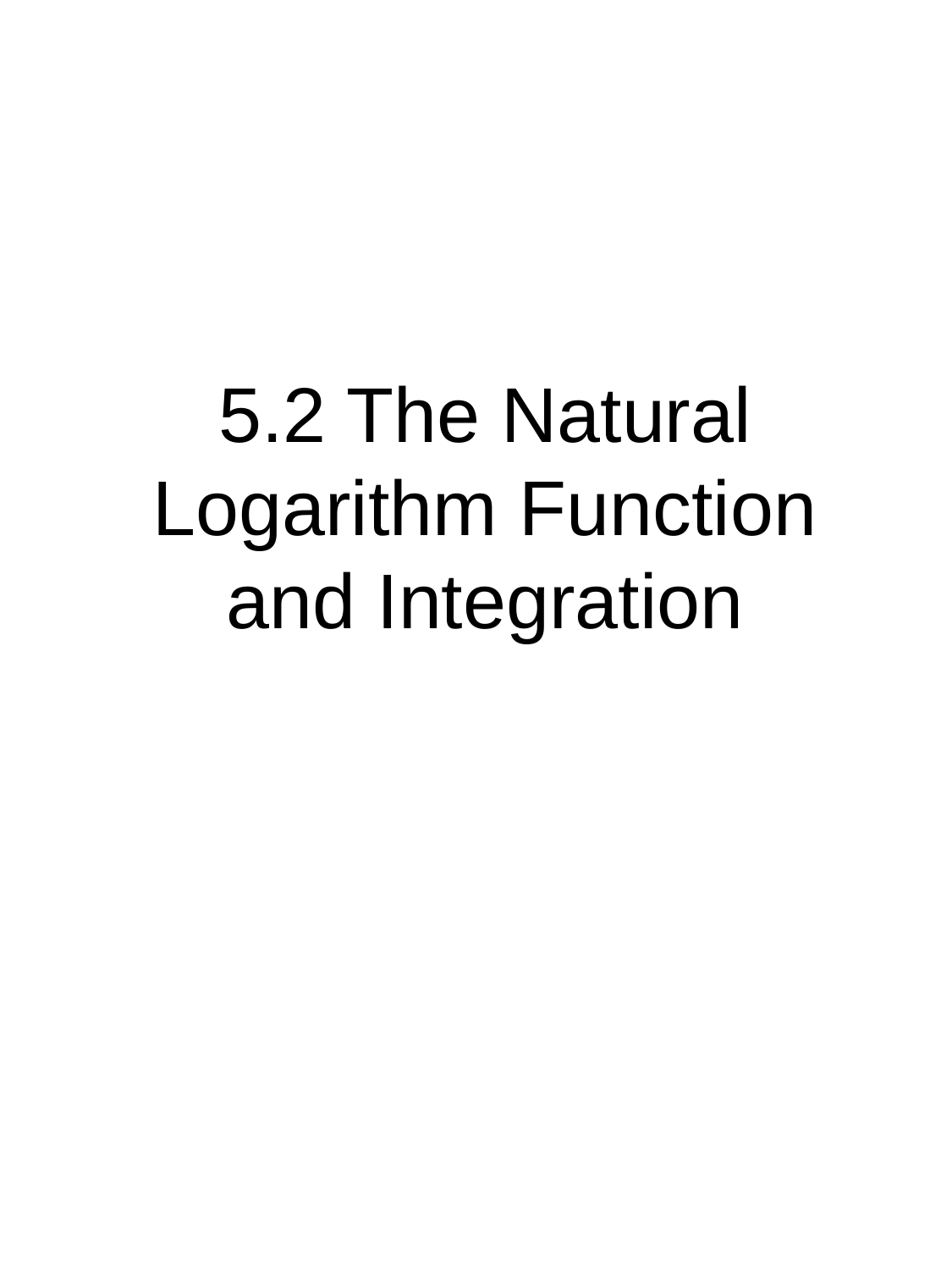

5.2 The Natural Logarithm Function and Integration